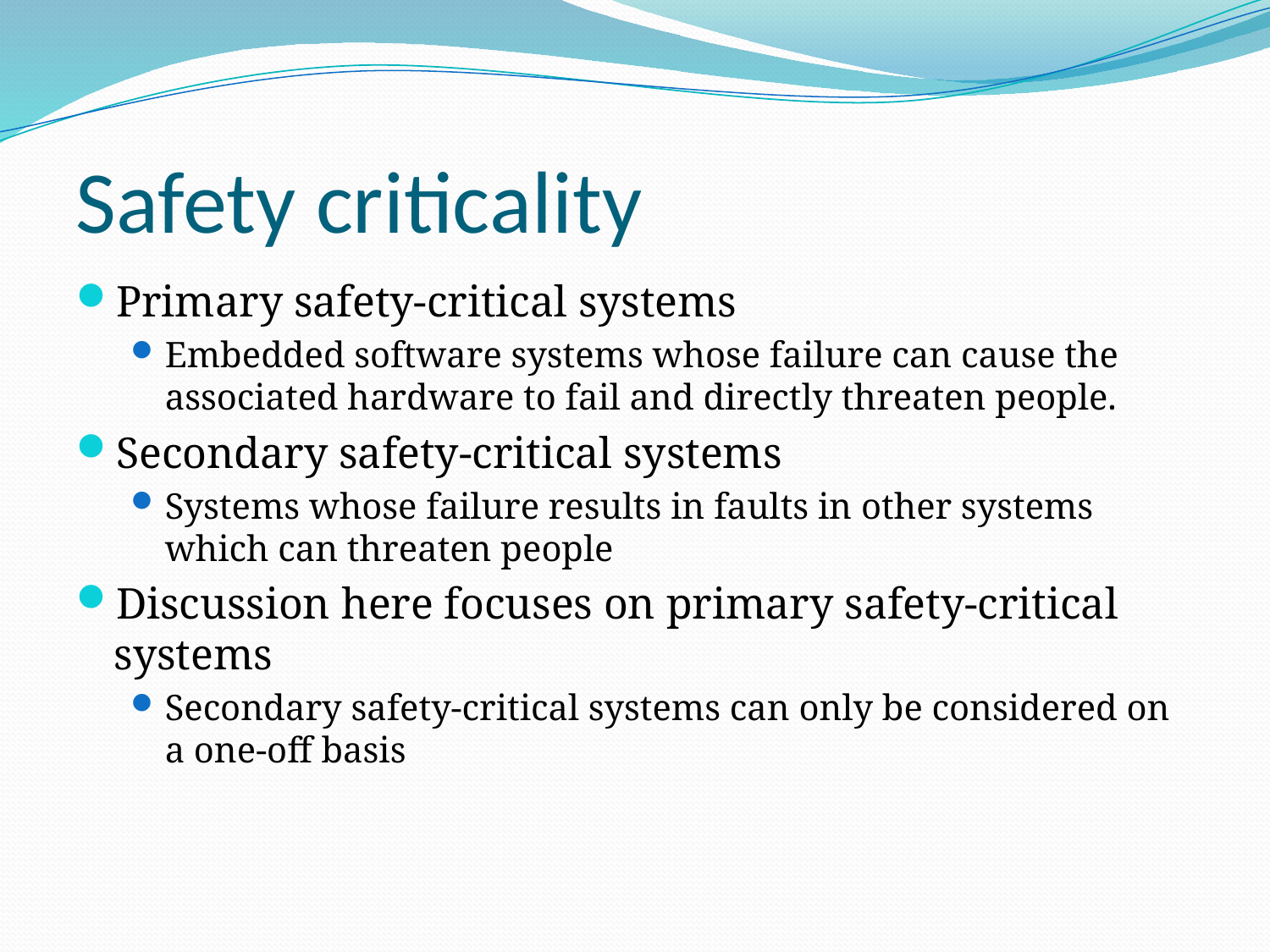

# Safety criticality
Primary safety-critical systems
Embedded software systems whose failure can cause the associated hardware to fail and directly threaten people.
Secondary safety-critical systems
Systems whose failure results in faults in other systems which can threaten people
Discussion here focuses on primary safety-critical systems
Secondary safety-critical systems can only be considered on a one-off basis